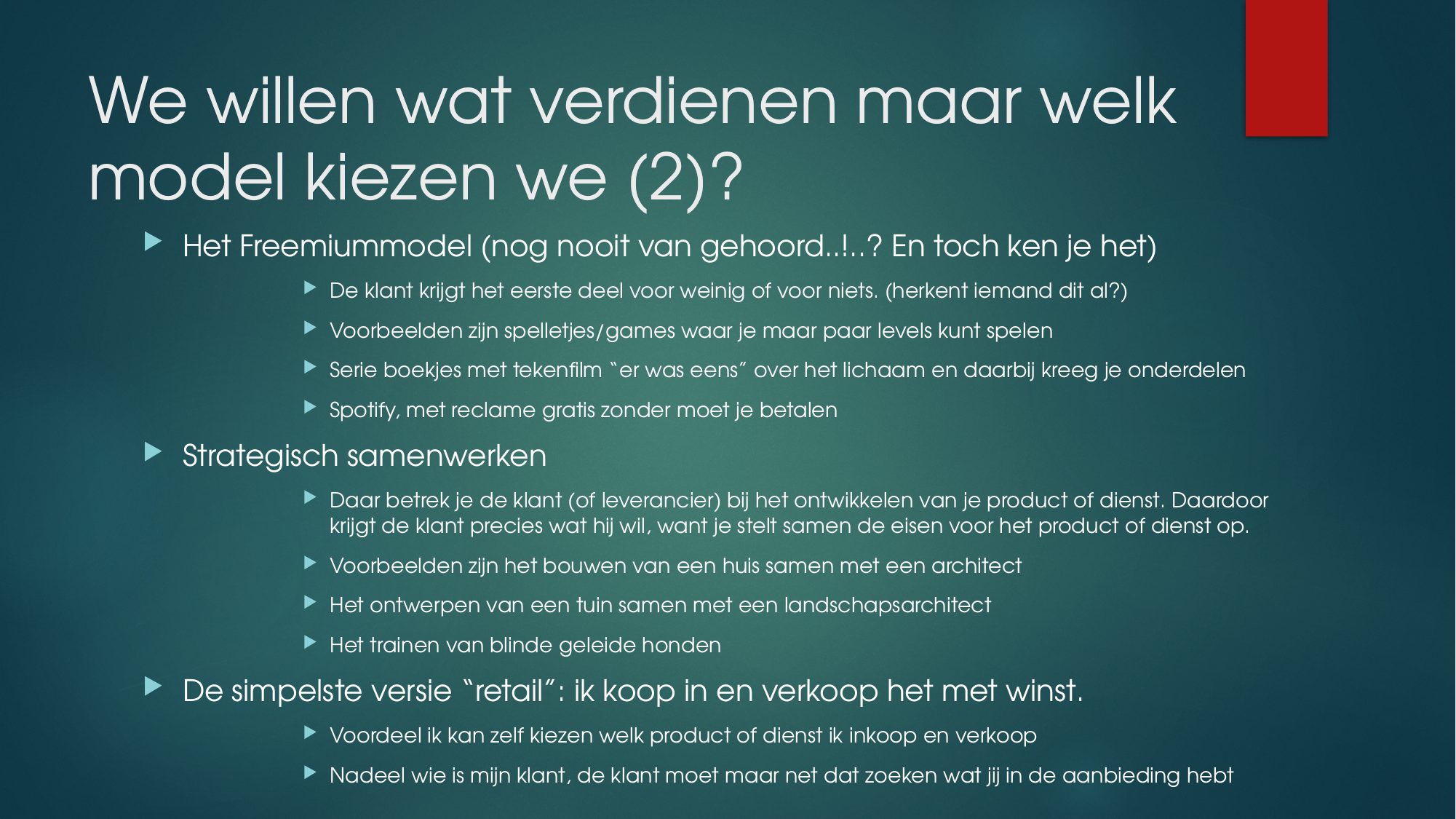

# We willen wat verdienen maar welk model kiezen we (2)?
Het Freemiummodel (nog nooit van gehoord..!..? En toch ken je het)
De klant krijgt het eerste deel voor weinig of voor niets. (herkent iemand dit al?)
Voorbeelden zijn spelletjes/games waar je maar paar levels kunt spelen
Serie boekjes met tekenfilm “er was eens” over het lichaam en daarbij kreeg je onderdelen
Spotify, met reclame gratis zonder moet je betalen
Strategisch samenwerken
Daar betrek je de klant (of leverancier) bij het ontwikkelen van je product of dienst. Daardoor krijgt de klant precies wat hij wil, want je stelt samen de eisen voor het product of dienst op.
Voorbeelden zijn het bouwen van een huis samen met een architect
Het ontwerpen van een tuin samen met een landschapsarchitect
Het trainen van blinde geleide honden
De simpelste versie “retail”: ik koop in en verkoop het met winst.
Voordeel ik kan zelf kiezen welk product of dienst ik inkoop en verkoop
Nadeel wie is mijn klant, de klant moet maar net dat zoeken wat jij in de aanbieding hebt